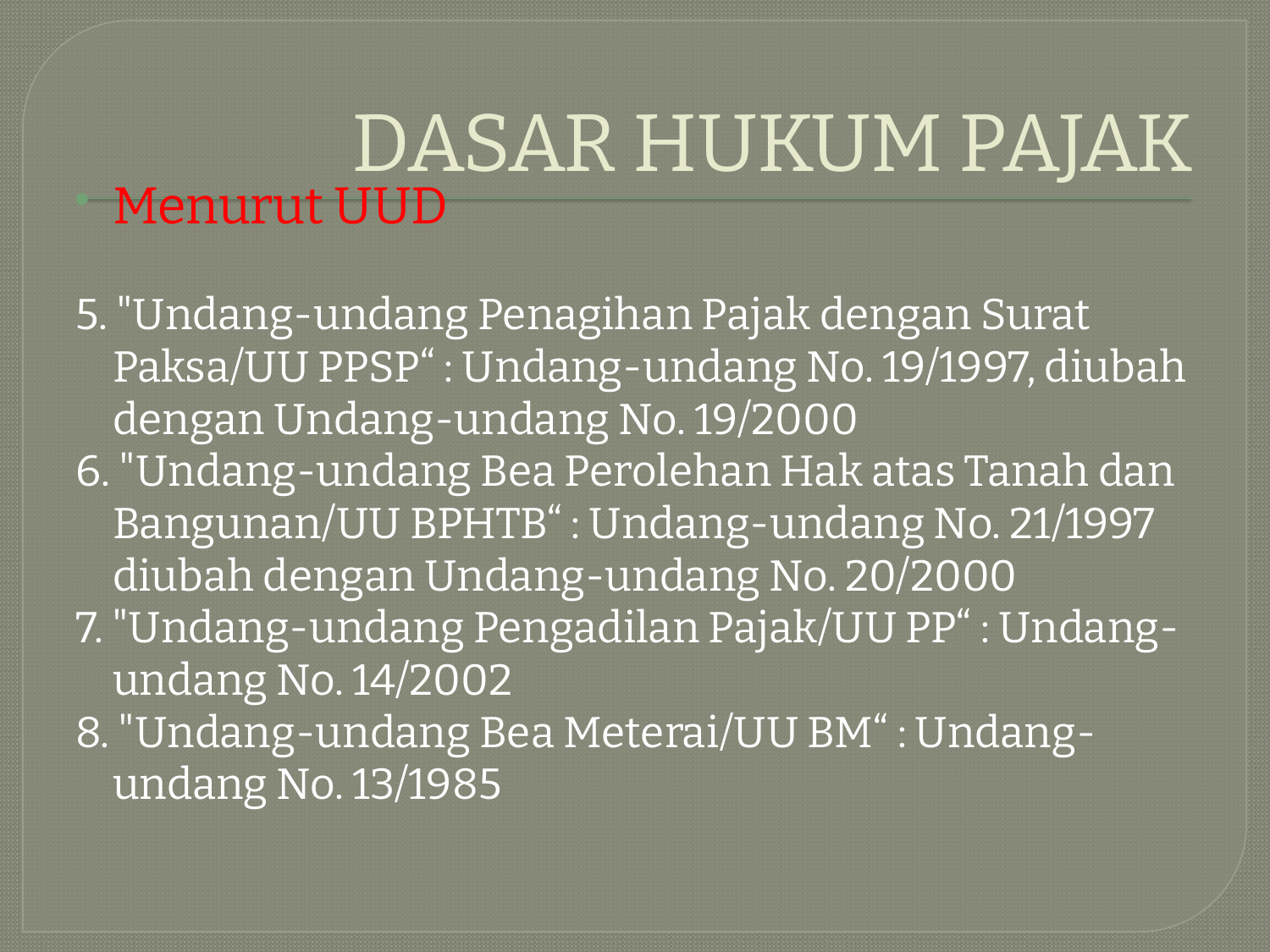

# DASAR HUKUM PAJAK
Menurut UUD

5. "Undang-undang Penagihan Pajak dengan Surat Paksa/UU PPSP“ : Undang-undang No. 19/1997, diubah dengan Undang-undang No. 19/2000
6. "Undang-undang Bea Perolehan Hak atas Tanah dan Bangunan/UU BPHTB“ : Undang-undang No. 21/1997 diubah dengan Undang-undang No. 20/2000
7. "Undang-undang Pengadilan Pajak/UU PP“ : Undang-undang No. 14/2002
8. "Undang-undang Bea Meterai/UU BM“ : Undang-undang No. 13/1985